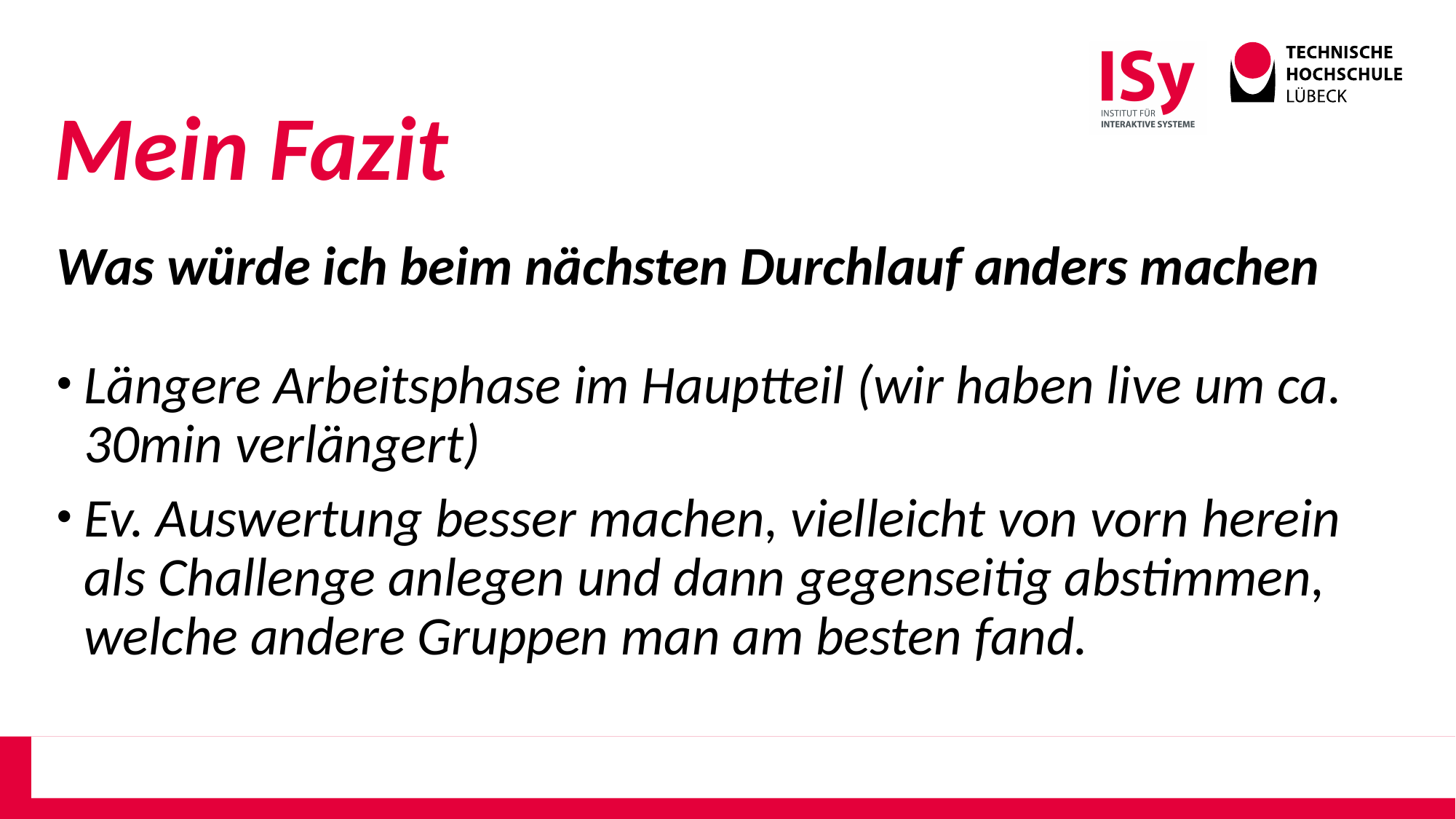

Mein Fazit
Was würde ich beim nächsten Durchlauf anders machen

Längere Arbeitsphase im Hauptteil (wir haben live um ca. 30min verlängert)
Ev. Auswertung besser machen, vielleicht von vorn herein als Challenge anlegen und dann gegenseitig abstimmen, welche andere Gruppen man am besten fand.